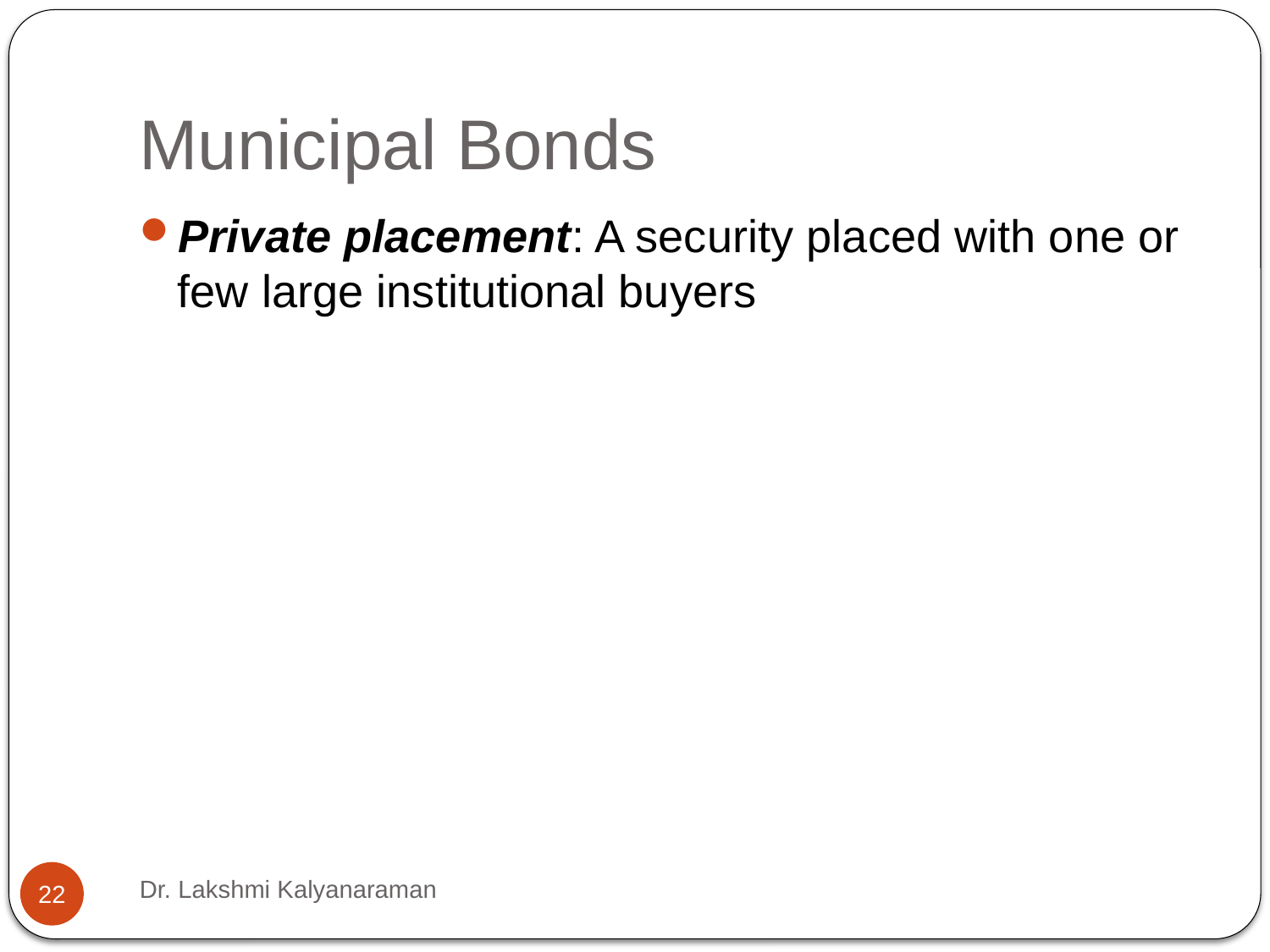

# Municipal Bonds
Private placement: A security placed with one or few large institutional buyers
Dr. Lakshmi Kalyanaraman
22